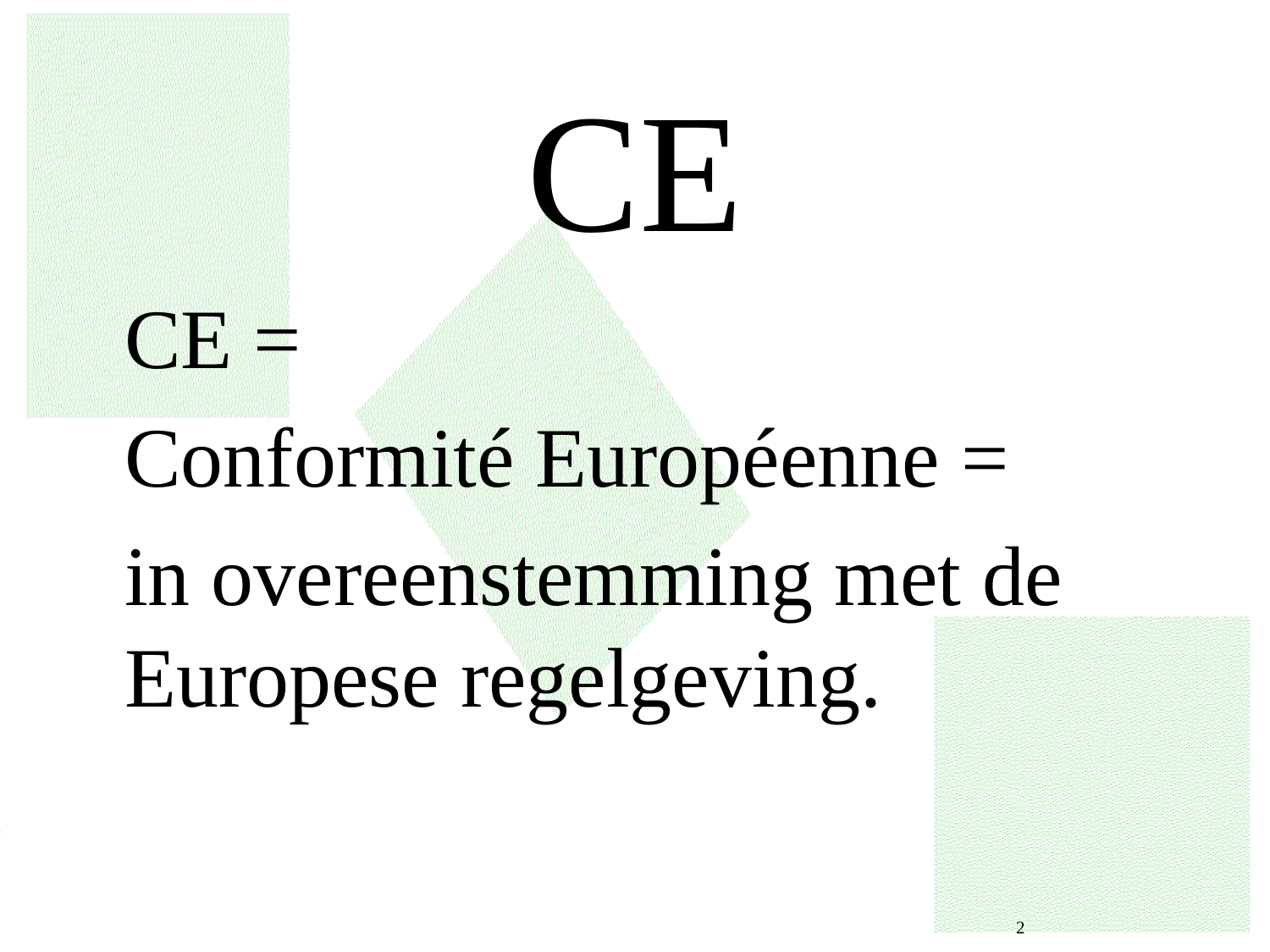

# CE
CE =
Conformité Européenne =
in overeenstemming met de Europese regelgeving.

                     2